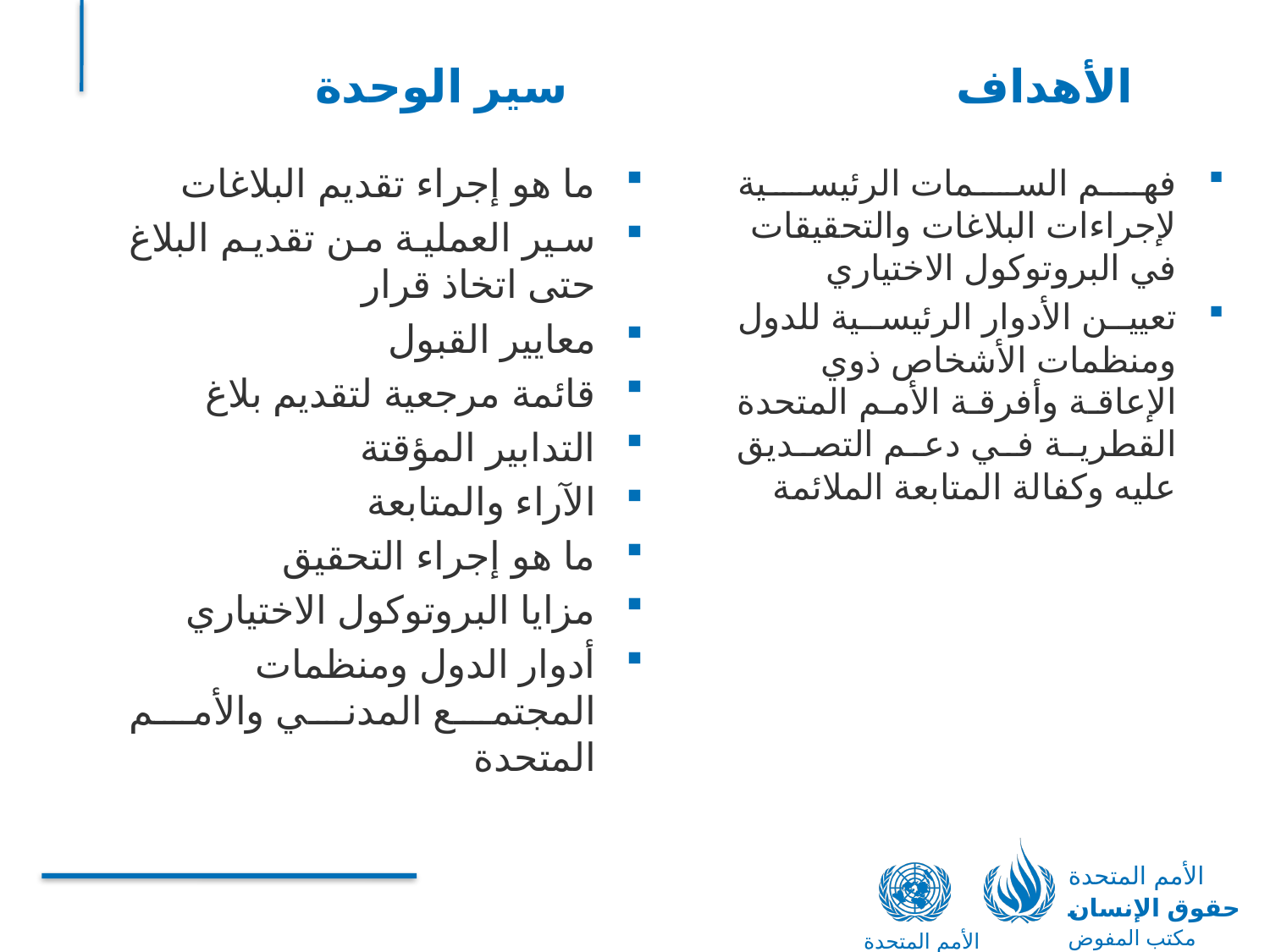

سير الوحدة
الأهداف
ما هو إجراء تقديم البلاغات
سير العملية من تقديم البلاغ حتى اتخاذ قرار
معايير القبول
قائمة مرجعية لتقديم بلاغ
التدابير المؤقتة
الآراء والمتابعة
ما هو إجراء التحقيق
مزايا البروتوكول الاختياري
أدوار الدول ومنظمات المجتمع المدني والأمم المتحدة
فهم السمات الرئيسية لإجراءات البلاغات والتحقيقات في البروتوكول الاختياري
تعيين الأدوار الرئيسية للدول ومنظمات الأشخاص ذوي الإعاقة وأفرقة الأمم المتحدة القطرية في دعم التصديق عليه وكفالة المتابعة الملائمة

الأمم المتحدة
حقوق الإنسان
مكتب المفوض السامي
الأمم المتحدة